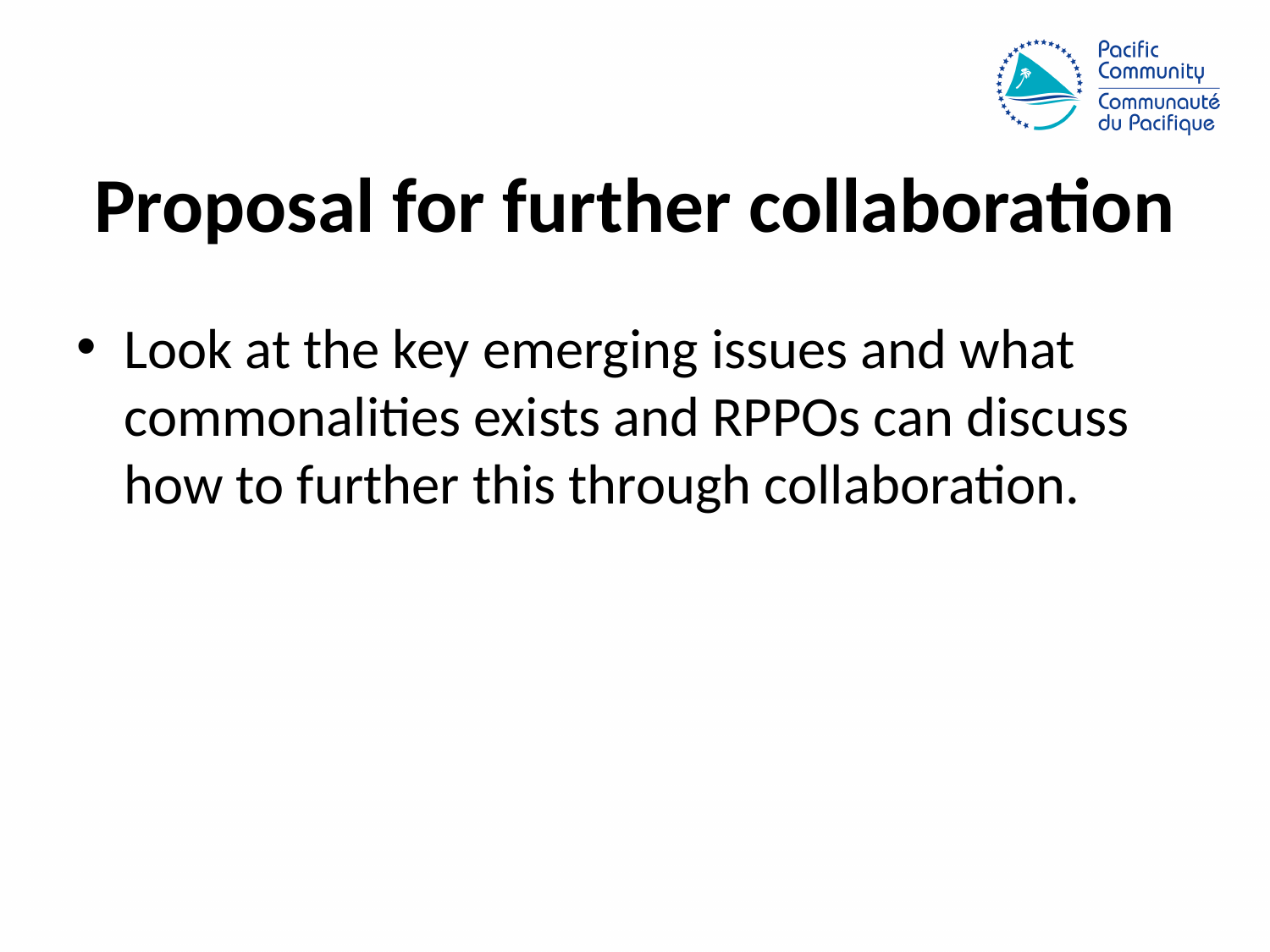

# Proposal for further collaboration
Look at the key emerging issues and what commonalities exists and RPPOs can discuss how to further this through collaboration.